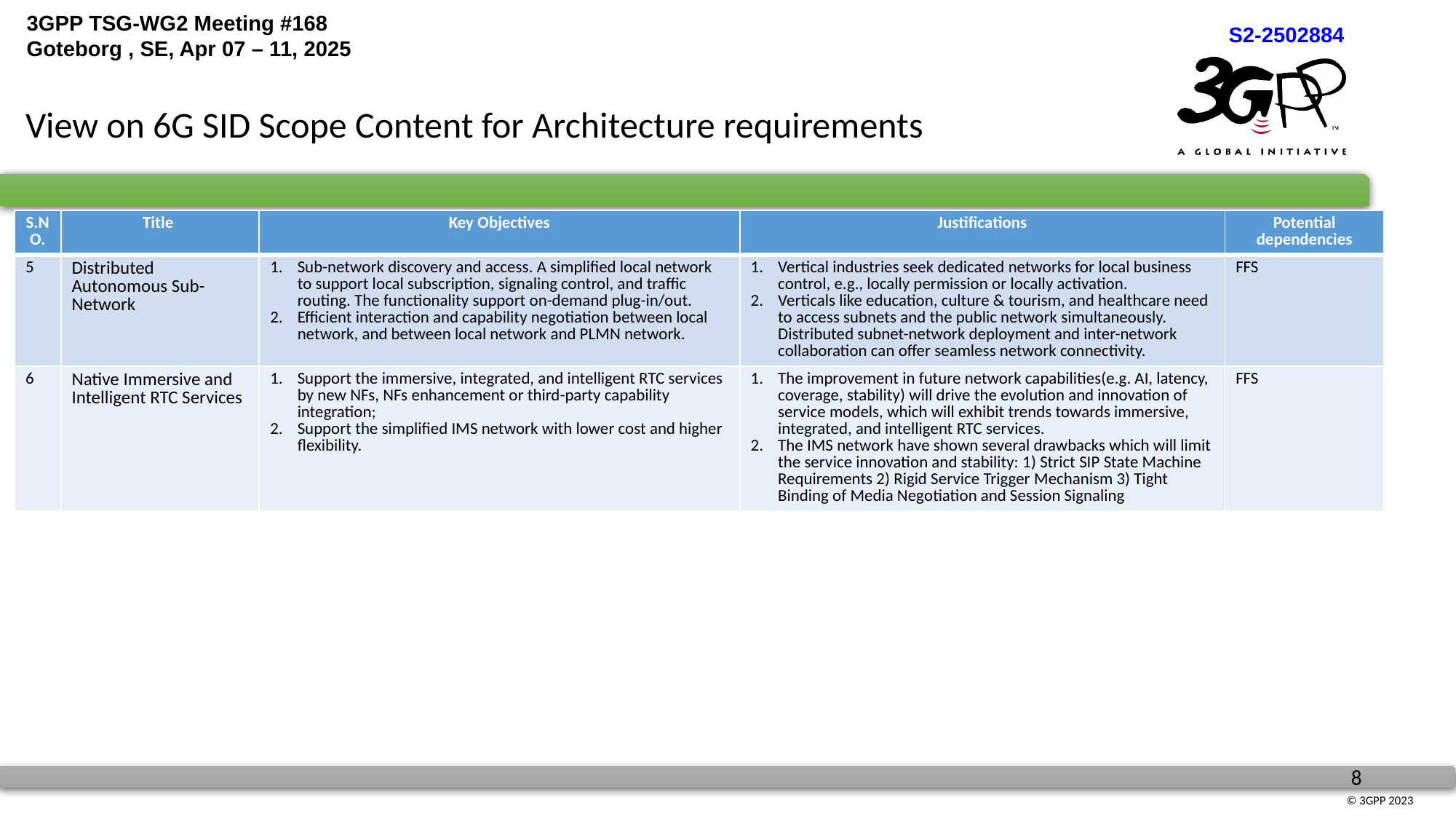

View on 6G SID Scope Content for Architecture requirements
| S.NO. | Title | Key Objectives | Justifications | Potential dependencies |
| --- | --- | --- | --- | --- |
| 5 | Distributed Autonomous Sub-Network | Sub-network discovery and access. A simplified local network to support local subscription, signaling control, and traffic routing. The functionality support on-demand plug-in/out. Efficient interaction and capability negotiation between local network, and between local network and PLMN network. | Vertical industries seek dedicated networks for local business control, e.g., locally permission or locally activation. Verticals like education, culture & tourism, and healthcare need to access subnets and the public network simultaneously. Distributed subnet-network deployment and inter-network collaboration can offer seamless network connectivity. | FFS |
| 6 | Native Immersive and Intelligent RTC Services | Support the immersive, integrated, and intelligent RTC services by new NFs, NFs enhancement or third-party capability integration; Support the simplified IMS network with lower cost and higher flexibility. | The improvement in future network capabilities(e.g. AI, latency, coverage, stability) will drive the evolution and innovation of service models, which will exhibit trends towards immersive, integrated, and intelligent RTC services. The IMS network have shown several drawbacks which will limit the service innovation and stability: 1) Strict SIP State Machine Requirements 2) Rigid Service Trigger Mechanism 3) Tight Binding of Media Negotiation and Session Signaling | FFS |